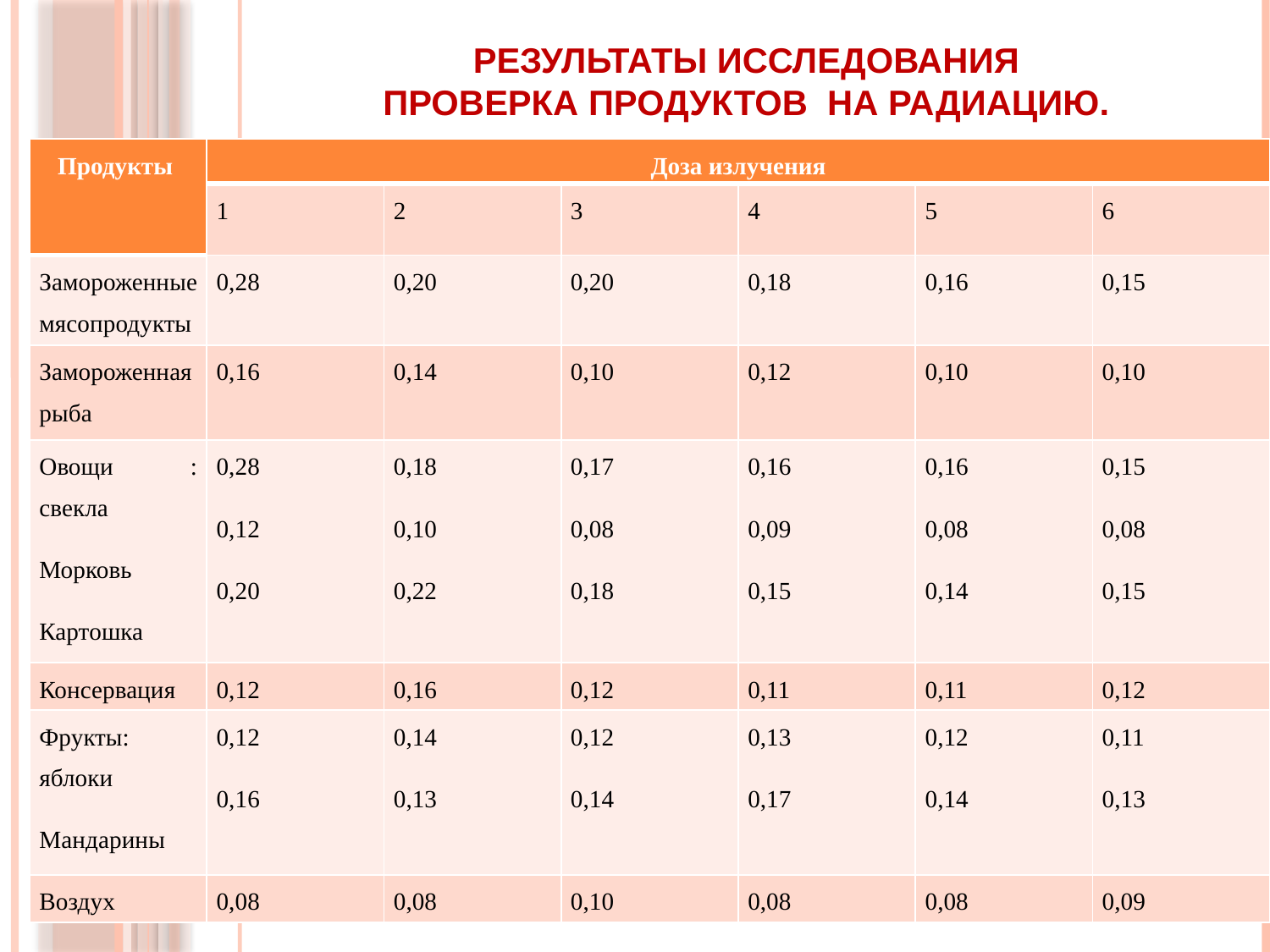

# Результаты исследования Проверка продуктов  на радиацию.
| Продукты | Доза излучения |  |  |  |  |  |
| --- | --- | --- | --- | --- | --- | --- |
|  | 1 | 2 | 3 | 4 | 5 | 6 |
| Замороженные мясопродукты | 0,28 | 0,20 | 0,20 | 0,18 | 0,16 | 0,15 |
| Замороженная рыба | 0,16 | 0,14 | 0,10 | 0,12 | 0,10 | 0,10 |
| Овощи : свекла Морковь Картошка | 0,28 0,12 0,20 | 0,18 0,10 0,22 | 0,17 0,08 0,18 | 0,16 0,09 0,15 | 0,16 0,08 0,14 | 0,15 0,08 0,15 |
| Консервация | 0,12 | 0,16 | 0,12 | 0,11 | 0,11 | 0,12 |
| Фрукты: яблоки Мандарины | 0,12 0,16 | 0,14 0,13 | 0,12 0,14 | 0,13 0,17 | 0,12 0,14 | 0,11 0,13 |
| Воздух | 0,08 | 0,08 | 0,10 | 0,08 | 0,08 | 0,09 |